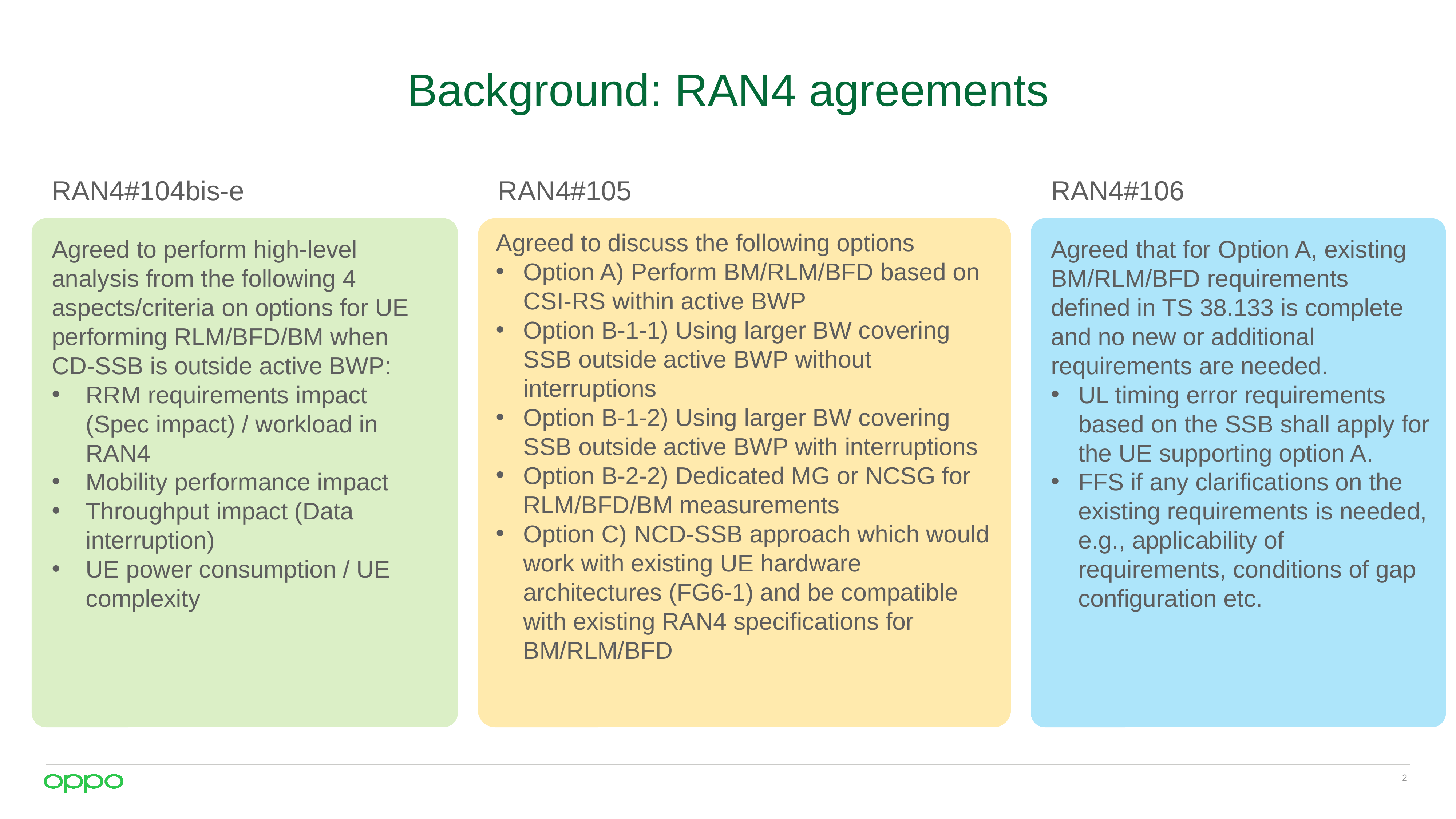

# Background: RAN4 agreements
RAN4#104bis-e

Agreed to perform high-level analysis from the following 4 aspects/criteria on options for UE performing RLM/BFD/BM when CD-SSB is outside active BWP:
RRM requirements impact (Spec impact) / workload in RAN4
Mobility performance impact
Throughput impact (Data interruption)
UE power consumption / UE complexity
RAN4#105

Agreed to discuss the following options
Option A) Perform BM/RLM/BFD based on CSI-RS within active BWP
Option B-1-1) Using larger BW covering SSB outside active BWP without interruptions
Option B-1-2) Using larger BW covering SSB outside active BWP with interruptions
Option B-2-2) Dedicated MG or NCSG for RLM/BFD/BM measurements
Option C) NCD-SSB approach which would work with existing UE hardware architectures (FG6-1) and be compatible with existing RAN4 specifications for BM/RLM/BFD

RAN4#106

Agreed that for Option A, existing BM/RLM/BFD requirements defined in TS 38.133 is complete and no new or additional requirements are needed.
UL timing error requirements based on the SSB shall apply for the UE supporting option A.
FFS if any clarifications on the existing requirements is needed, e.g., applicability of requirements, conditions of gap configuration etc.